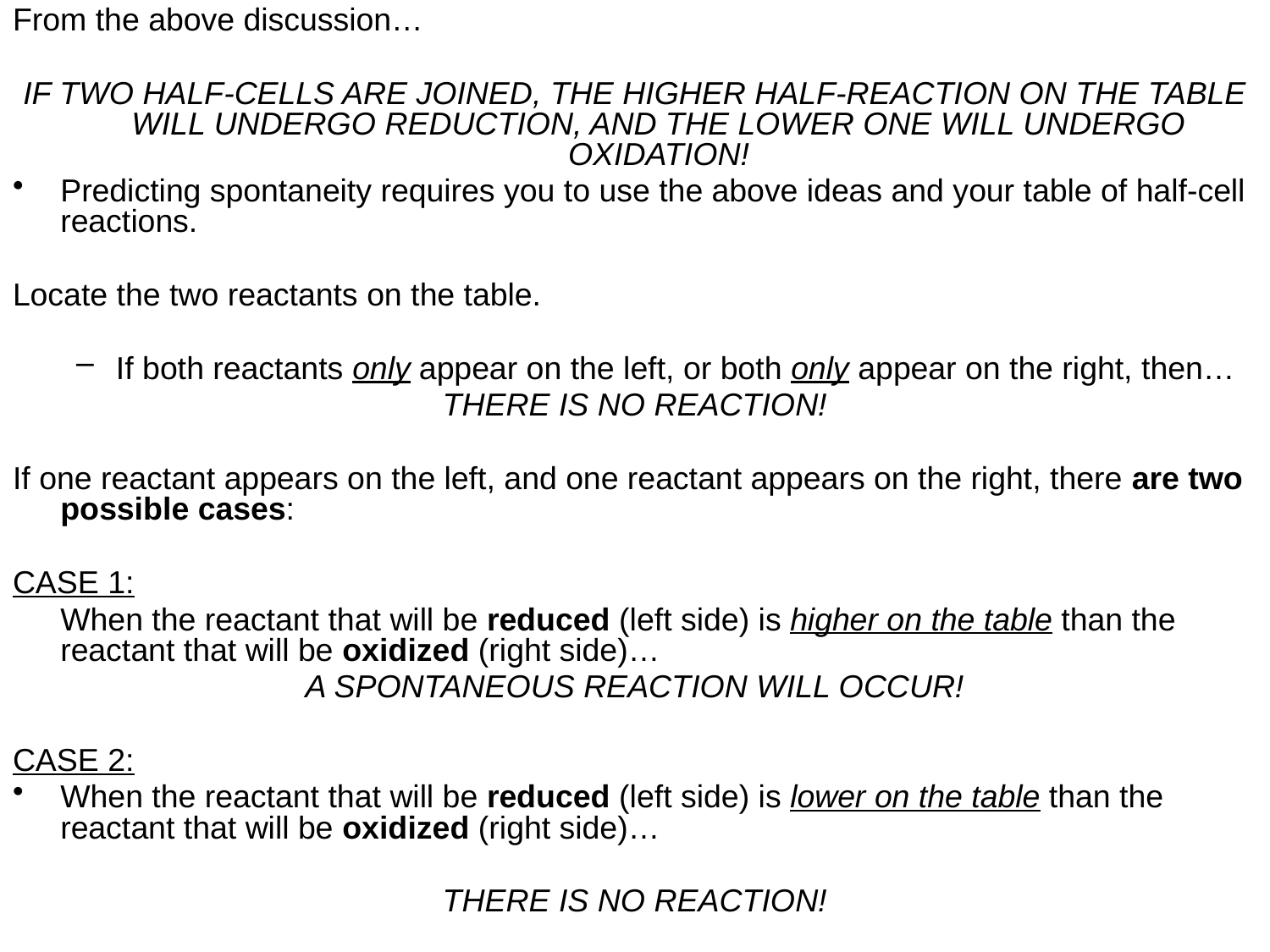

From the above discussion…

IF TWO HALF-CELLS ARE JOINED, THE HIGHER HALF-REACTION ON THE TABLE WILL UNDERGO REDUCTION, AND THE LOWER ONE WILL UNDERGO OXIDATION!
Predicting spontaneity requires you to use the above ideas and your table of half-cell reactions.

Locate the two reactants on the table.

If both reactants only appear on the left, or both only appear on the right, then…
THERE IS NO REACTION!

If one reactant appears on the left, and one reactant appears on the right, there are two possible cases:

CASE 1:
	When the reactant that will be reduced (left side) is higher on the table than the reactant that will be oxidized (right side)…
A SPONTANEOUS REACTION WILL OCCUR!

CASE 2:
When the reactant that will be reduced (left side) is lower on the table than the reactant that will be oxidized (right side)…

THERE IS NO REACTION!